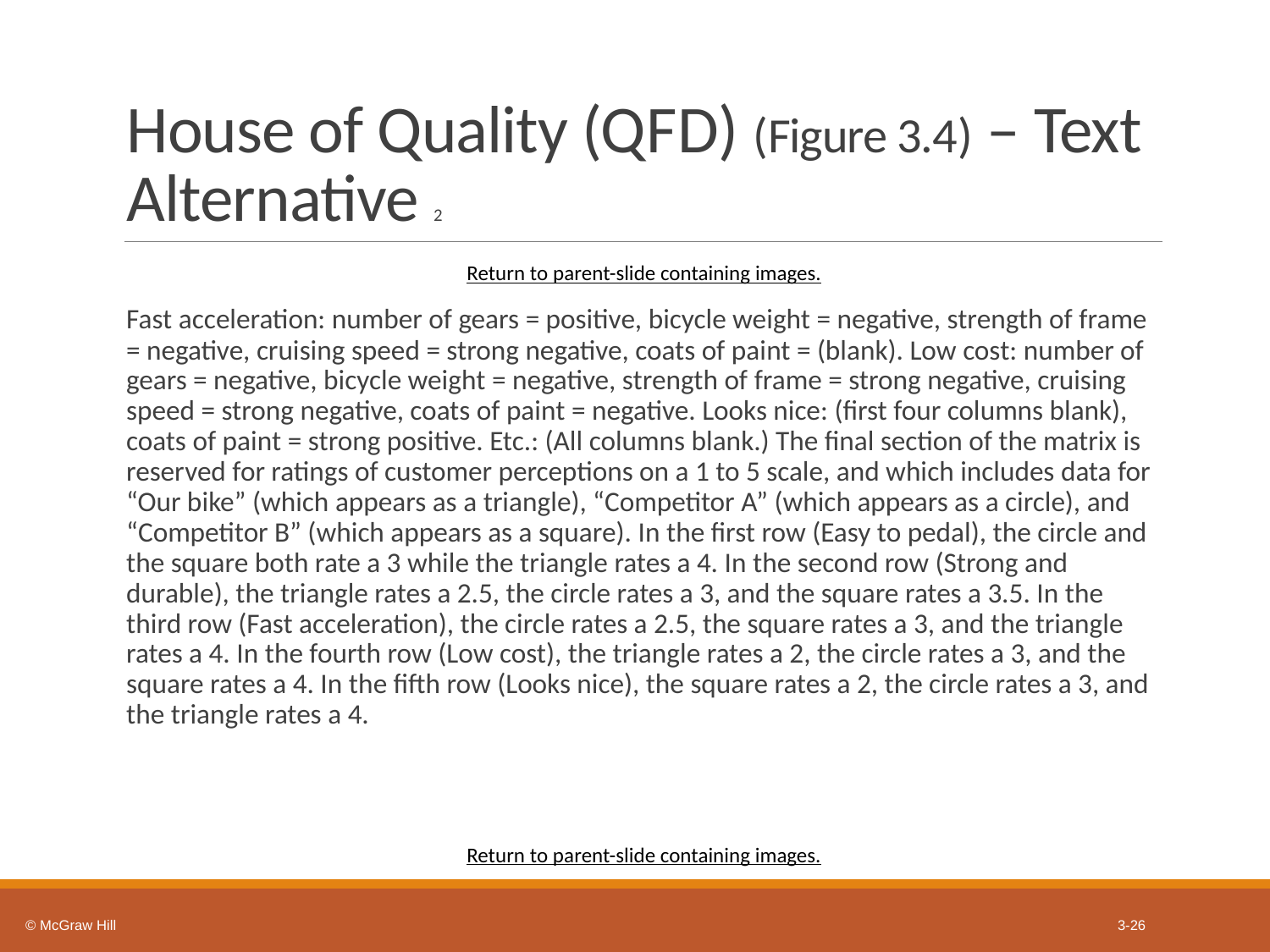

# House of Quality (Q F D) (Figure 3.4) – Text Alternative 2
Return to parent-slide containing images.
Fast acceleration: number of gears = positive, bicycle weight = negative, strength of frame = negative, cruising speed = strong negative, coats of paint = (blank). Low cost: number of gears = negative, bicycle weight = negative, strength of frame = strong negative, cruising speed = strong negative, coats of paint = negative. Looks nice: (first four columns blank), coats of paint = strong positive. Etc.: (All columns blank.) The final section of the matrix is reserved for ratings of customer perceptions on a 1 to 5 scale, and which includes data for “Our bike” (which appears as a triangle), “Competitor A” (which appears as a circle), and “Competitor B” (which appears as a square). In the first row (Easy to pedal), the circle and the square both rate a 3 while the triangle rates a 4. In the second row (Strong and durable), the triangle rates a 2.5, the circle rates a 3, and the square rates a 3.5. In the third row (Fast acceleration), the circle rates a 2.5, the square rates a 3, and the triangle rates a 4. In the fourth row (Low cost), the triangle rates a 2, the circle rates a 3, and the square rates a 4. In the fifth row (Looks nice), the square rates a 2, the circle rates a 3, and the triangle rates a 4.
Return to parent-slide containing images.